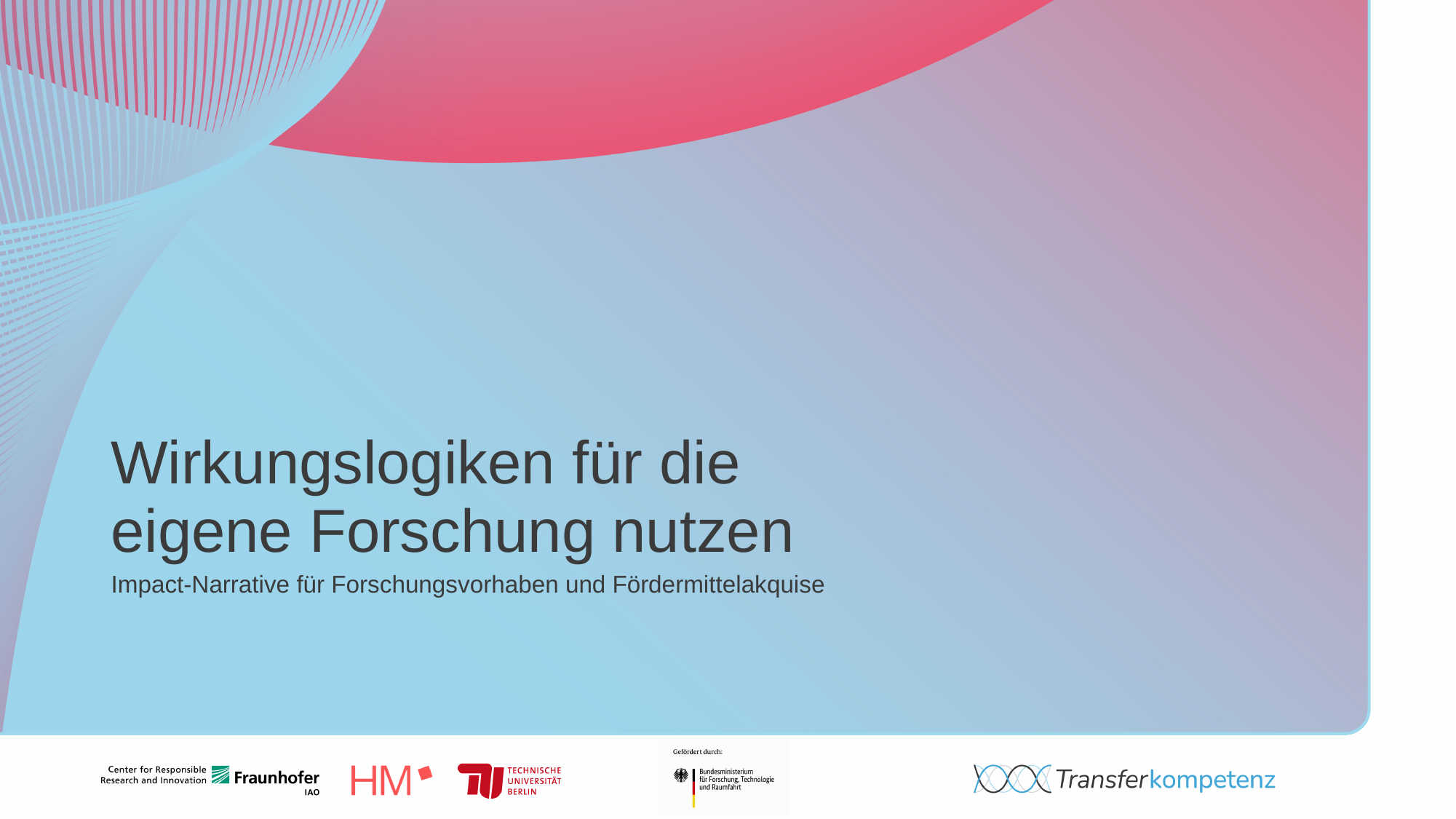

# Wirkungslogiken für die eigene Forschung nutzen
Impact-Narrative für Forschungsvorhaben und Fördermittelakquise